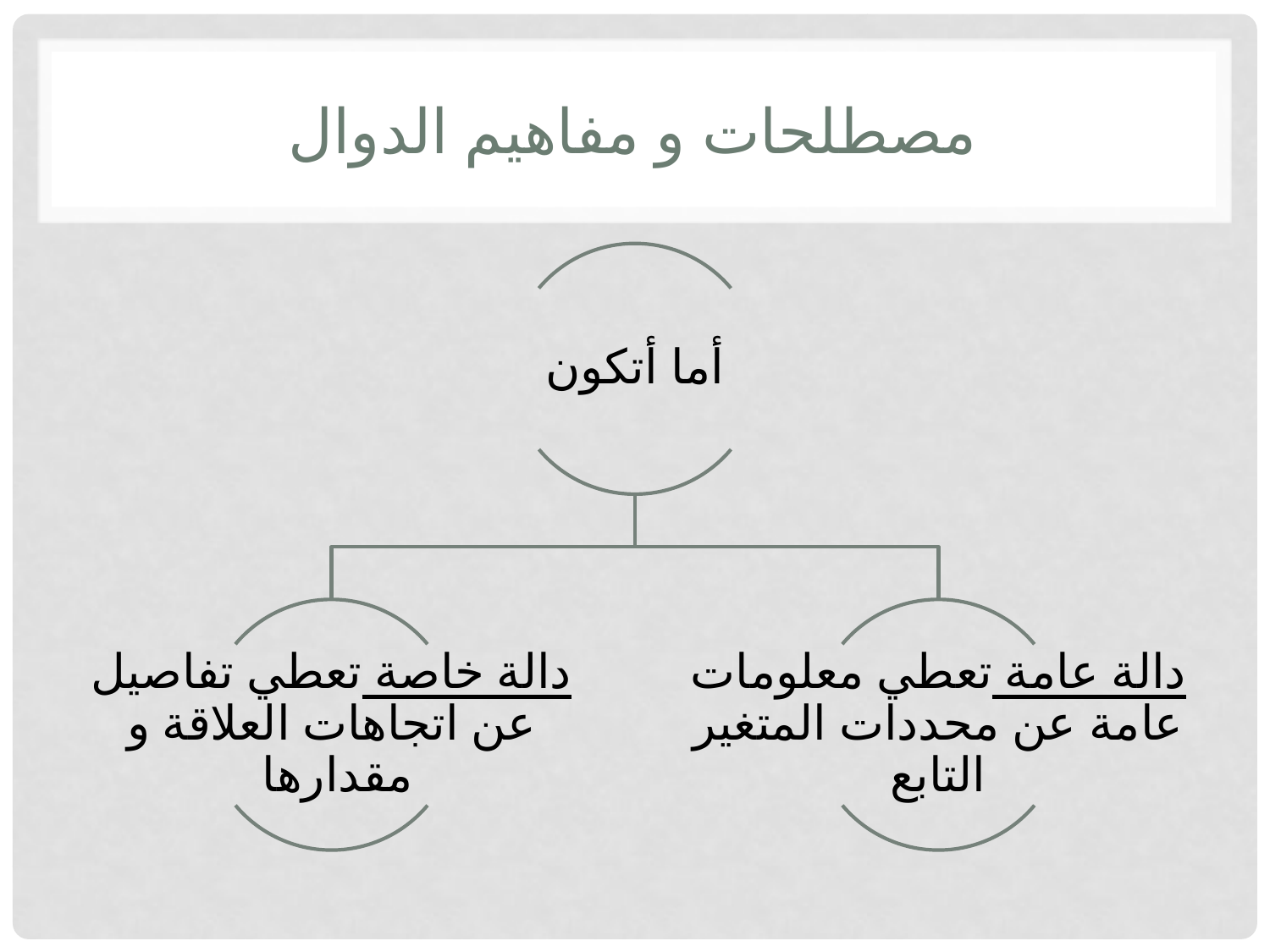

# مصطلحات و مفاهيم الدوال
أما أتكون
دالة خاصة تعطي تفاصيل عن اتجاهات العلاقة و مقدارها
دالة عامة تعطي معلومات عامة عن محددات المتغير التابع